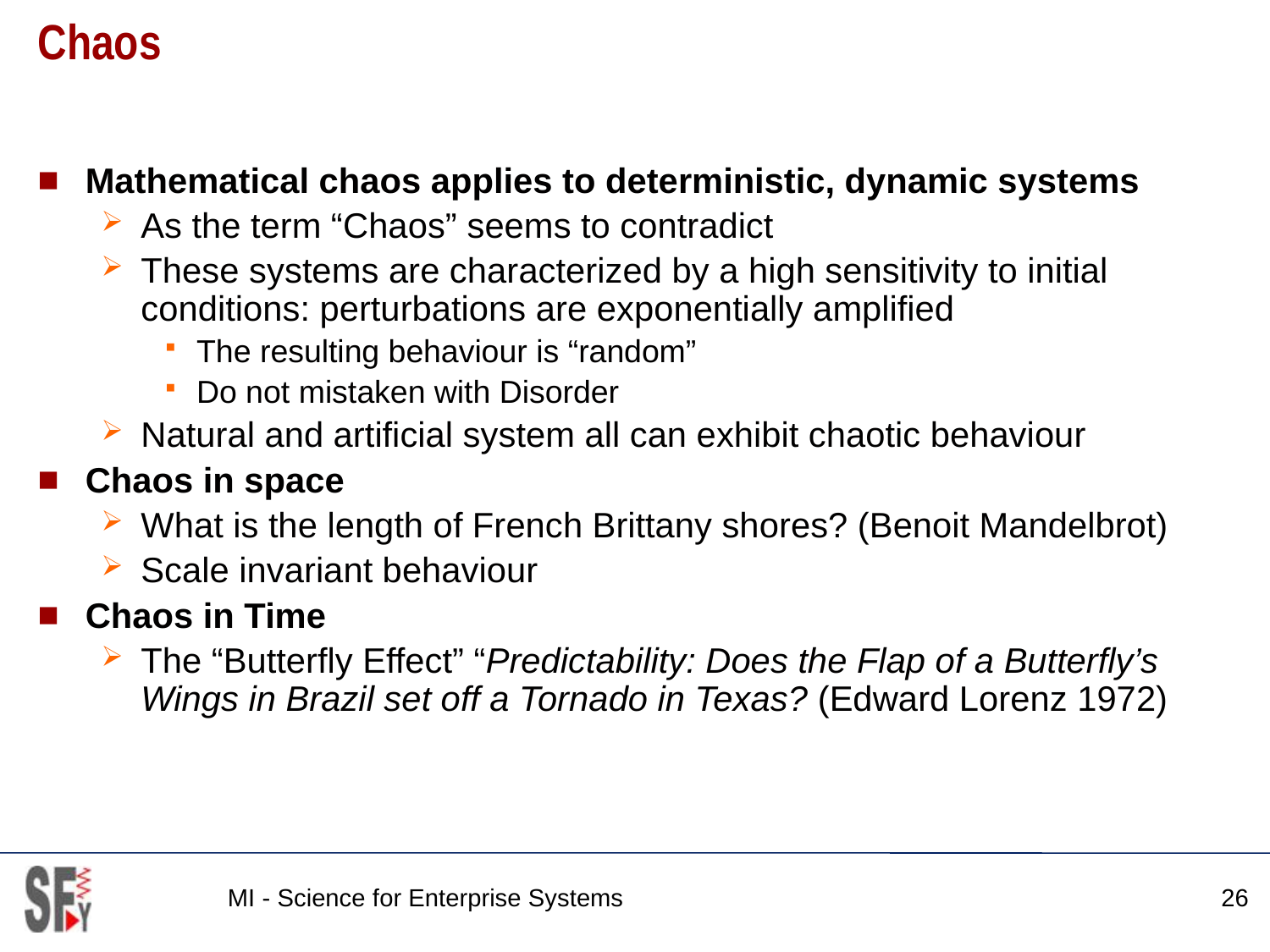

# Chaos
Mathematical chaos applies to deterministic, dynamic systems
As the term “Chaos” seems to contradict
These systems are characterized by a high sensitivity to initial conditions: perturbations are exponentially amplified
The resulting behaviour is “random”
Do not mistaken with Disorder
Natural and artificial system all can exhibit chaotic behaviour
Chaos in space
What is the length of French Brittany shores? (Benoit Mandelbrot)
Scale invariant behaviour
Chaos in Time
The “Butterfly Effect” “Predictability: Does the Flap of a Butterfly’s Wings in Brazil set off a Tornado in Texas? (Edward Lorenz 1972)

MI - Science for Enterprise Systems
26